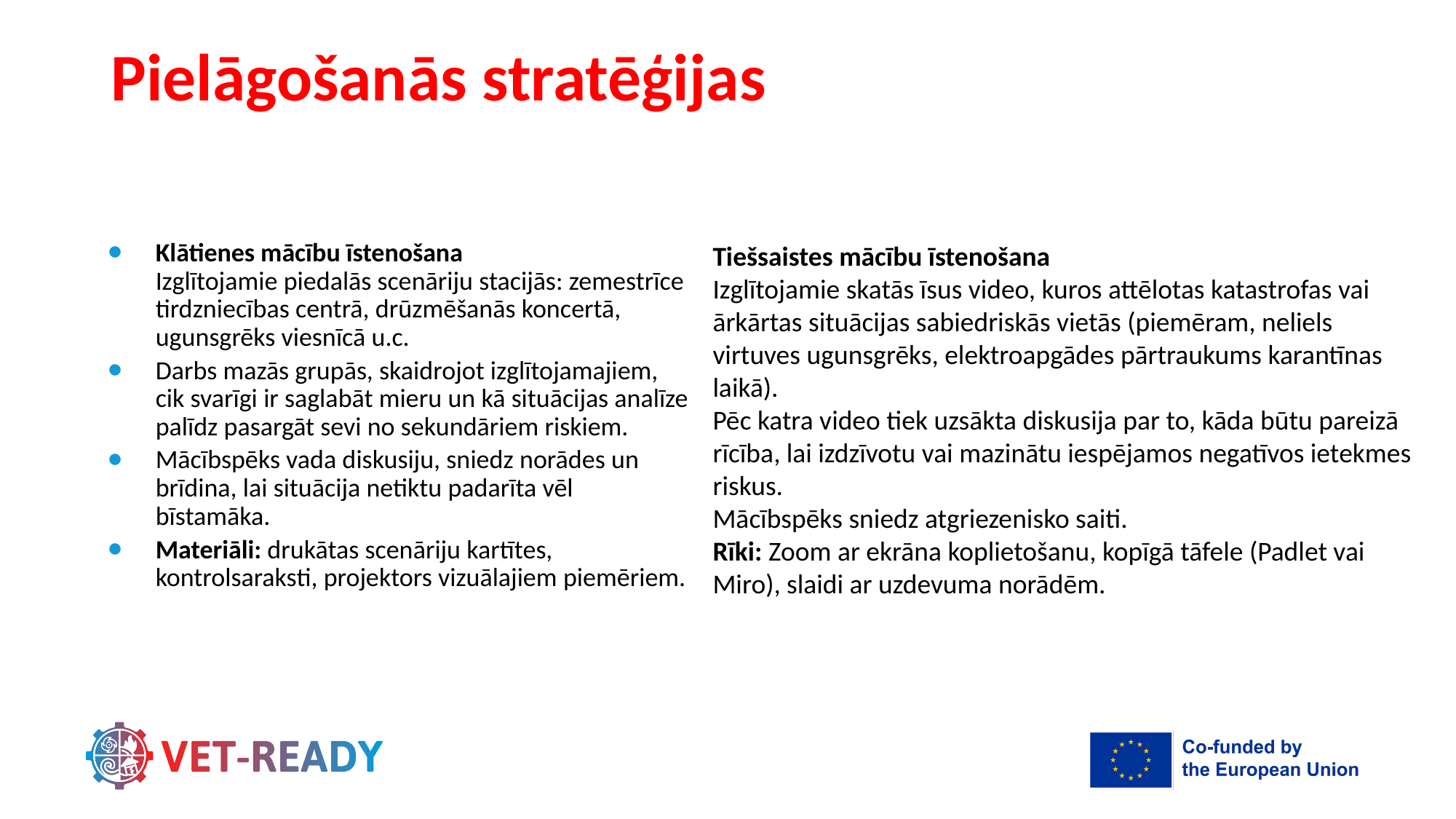

# Pielāgošanās stratēģijas
Klātienes mācību īstenošana
Izglītojamie piedalās scenāriju stacijās: zemestrīce tirdzniecības centrā, drūzmēšanās koncertā, ugunsgrēks viesnīcā u.c.
Darbs mazās grupās, skaidrojot izglītojamajiem, cik svarīgi ir saglabāt mieru un kā situācijas analīze palīdz pasargāt sevi no sekundāriem riskiem.
Mācībspēks vada diskusiju, sniedz norādes un brīdina, lai situācija netiktu padarīta vēl bīstamāka.
Materiāli: drukātas scenāriju kartītes, kontrolsaraksti, projektors vizuālajiem piemēriem.

Tiešsaistes mācību īstenošana
Izglītojamie skatās īsus video, kuros attēlotas katastrofas vai ārkārtas situācijas sabiedriskās vietās (piemēram, neliels virtuves ugunsgrēks, elektroapgādes pārtraukums karantīnas laikā).
Pēc katra video tiek uzsākta diskusija par to, kāda būtu pareizā rīcība, lai izdzīvotu vai mazinātu iespējamos negatīvos ietekmes riskus.
Mācībspēks sniedz atgriezenisko saiti.
Rīki: Zoom ar ekrāna koplietošanu, kopīgā tāfele (Padlet vai Miro), slaidi ar uzdevuma norādēm.